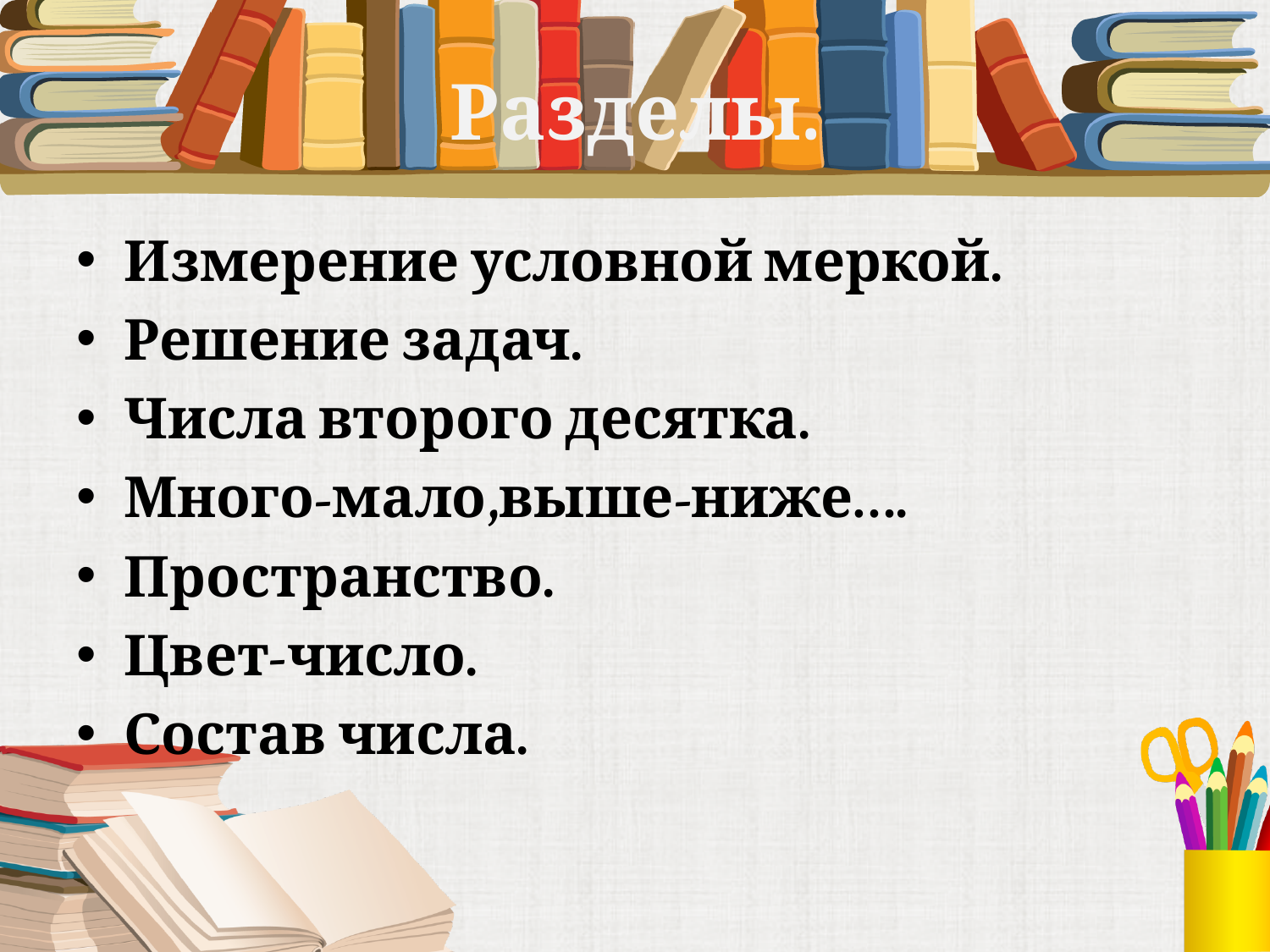

# Разделы.
Измерение условной меркой.
Решение задач.
Числа второго десятка.
Много-мало,выше-ниже….
Пространство.
Цвет-число.
Состав числа.